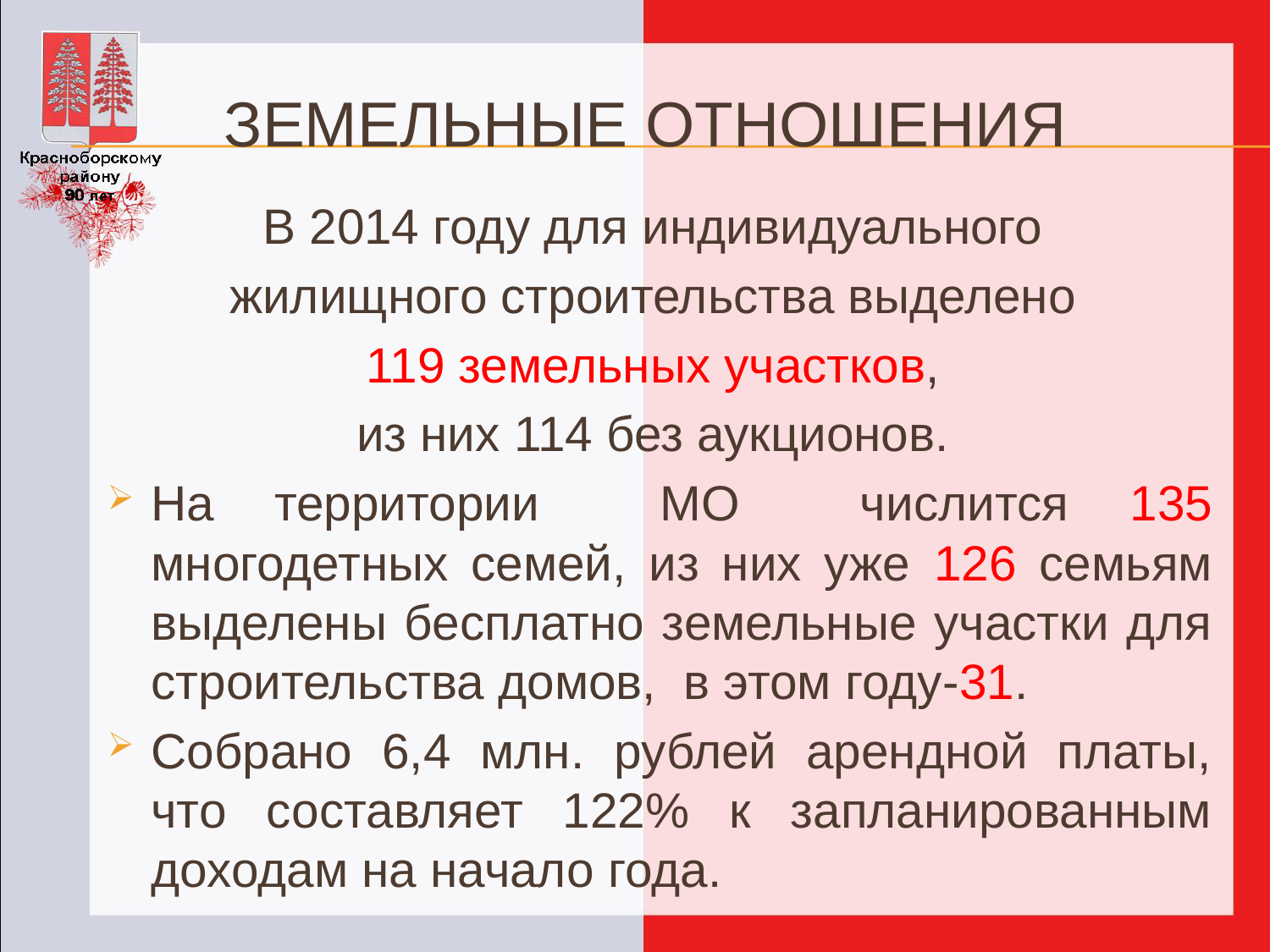

# Земельные отношения
В 2014 году для индивидуального
жилищного строительства выделено
119 земельных участков,
из них 114 без аукционов.
На территории  МО  числится 135 многодетных семей, из них уже 126 семьям выделены бесплатно земельные участки для строительства домов,  в этом году-31.
Собрано 6,4 млн. рублей арендной платы, что составляет 122% к запланированным доходам на начало года.